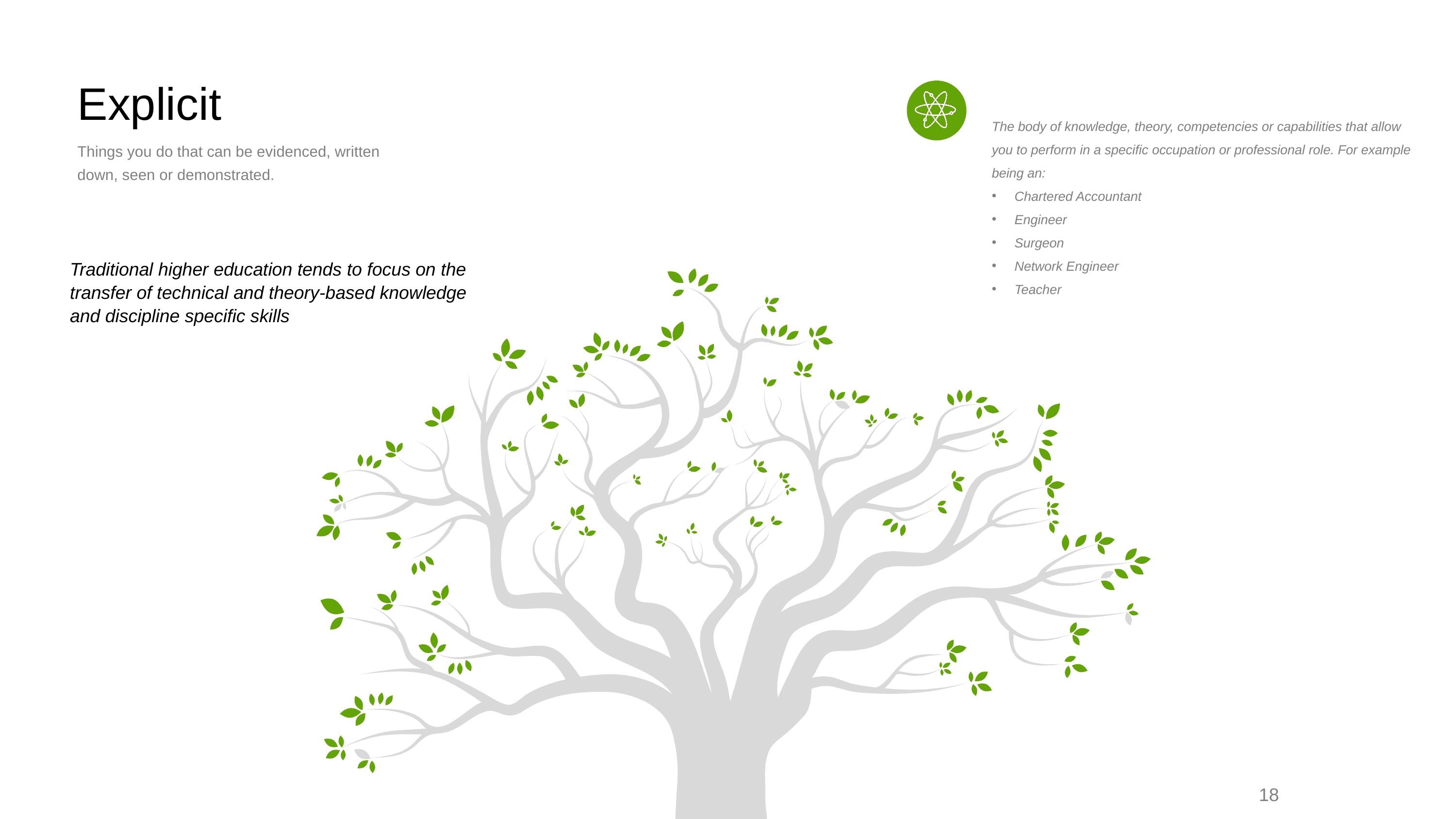

Explicit
Skills & Knowledge

The body of knowledge, theory, competencies or capabilities that allow you to perform in a specific occupation or professional role. For example being an:
Chartered Accountant
Engineer
Surgeon
Network Engineer
Teacher

Things you do that can be evidenced, written down, seen or demonstrated.
Traditional higher education tends to focus on the transfer of technical and theory-based knowledge and discipline specific skills